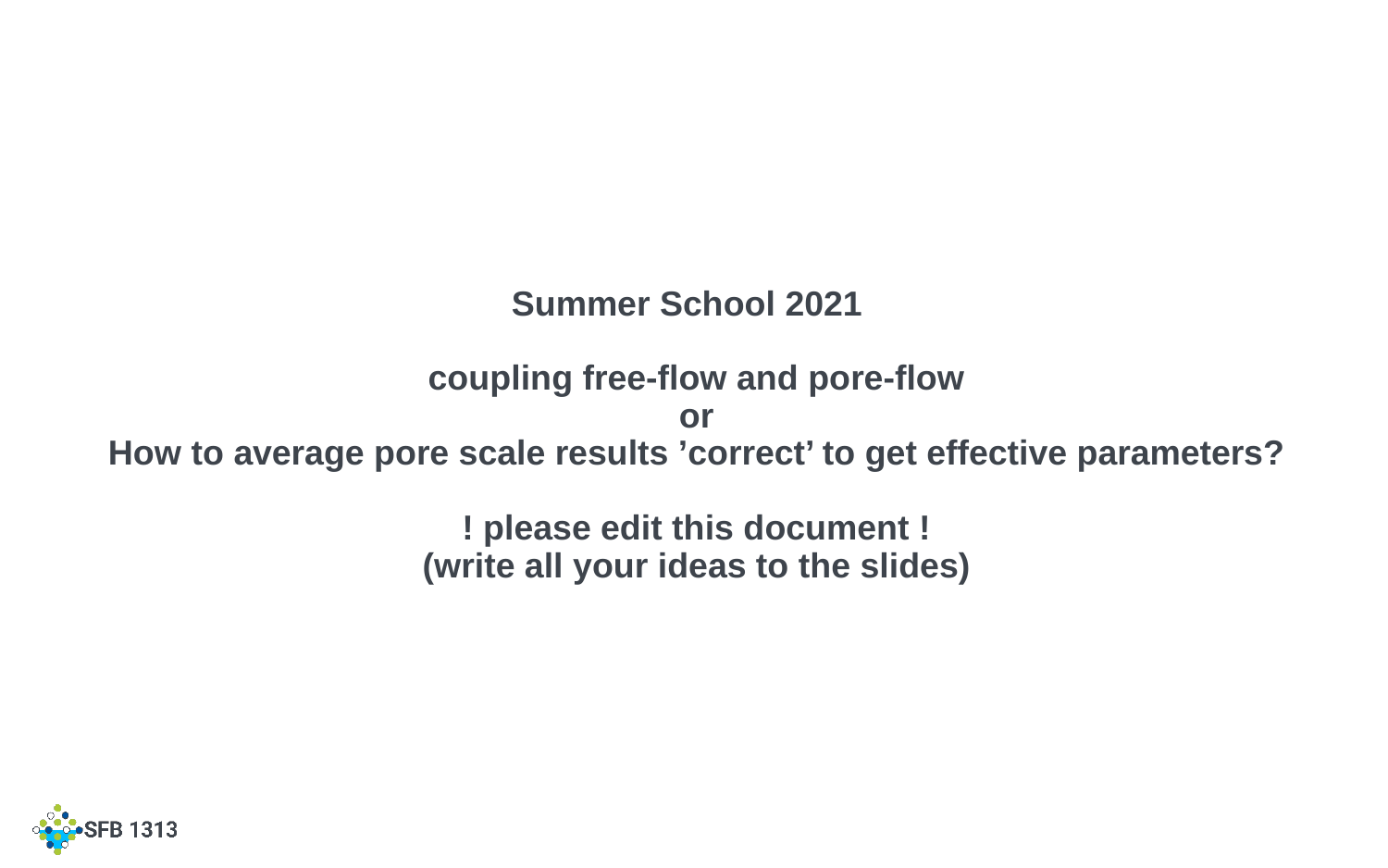

# Summer School 2021 coupling free-flow and pore-flow or How to average pore scale results ’correct’ to get effective parameters? ! please edit this document ! (write all your ideas to the slides)

1